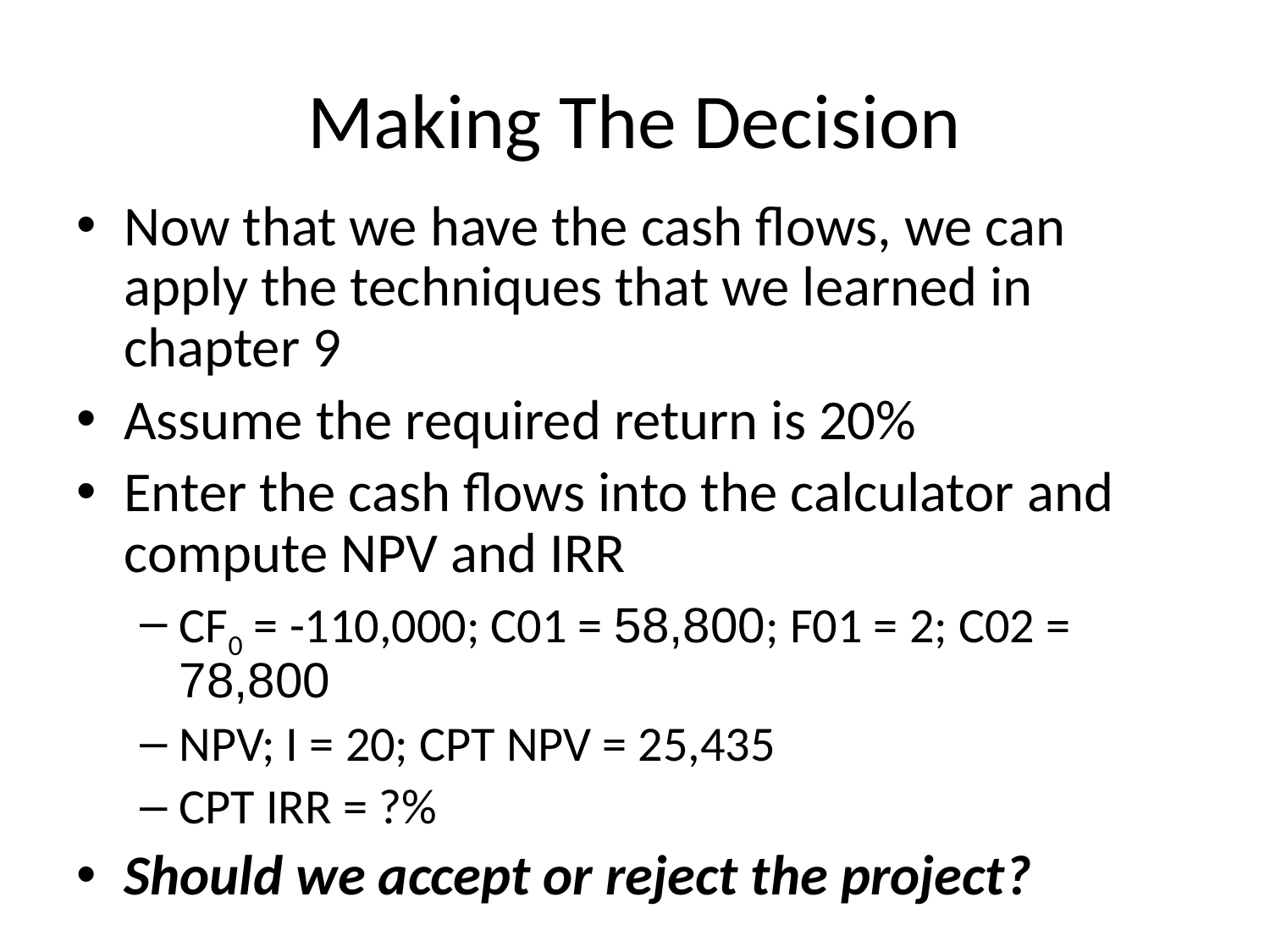

# Making The Decision
Now that we have the cash flows, we can apply the techniques that we learned in chapter 9
Assume the required return is 20%
Enter the cash flows into the calculator and compute NPV and IRR
CF0 = -110,000; C01 = 58,800; F01 = 2; C02 = 78,800
NPV; I = 20; CPT NPV = 25,435
CPT IRR = ?%
Should we accept or reject the project?